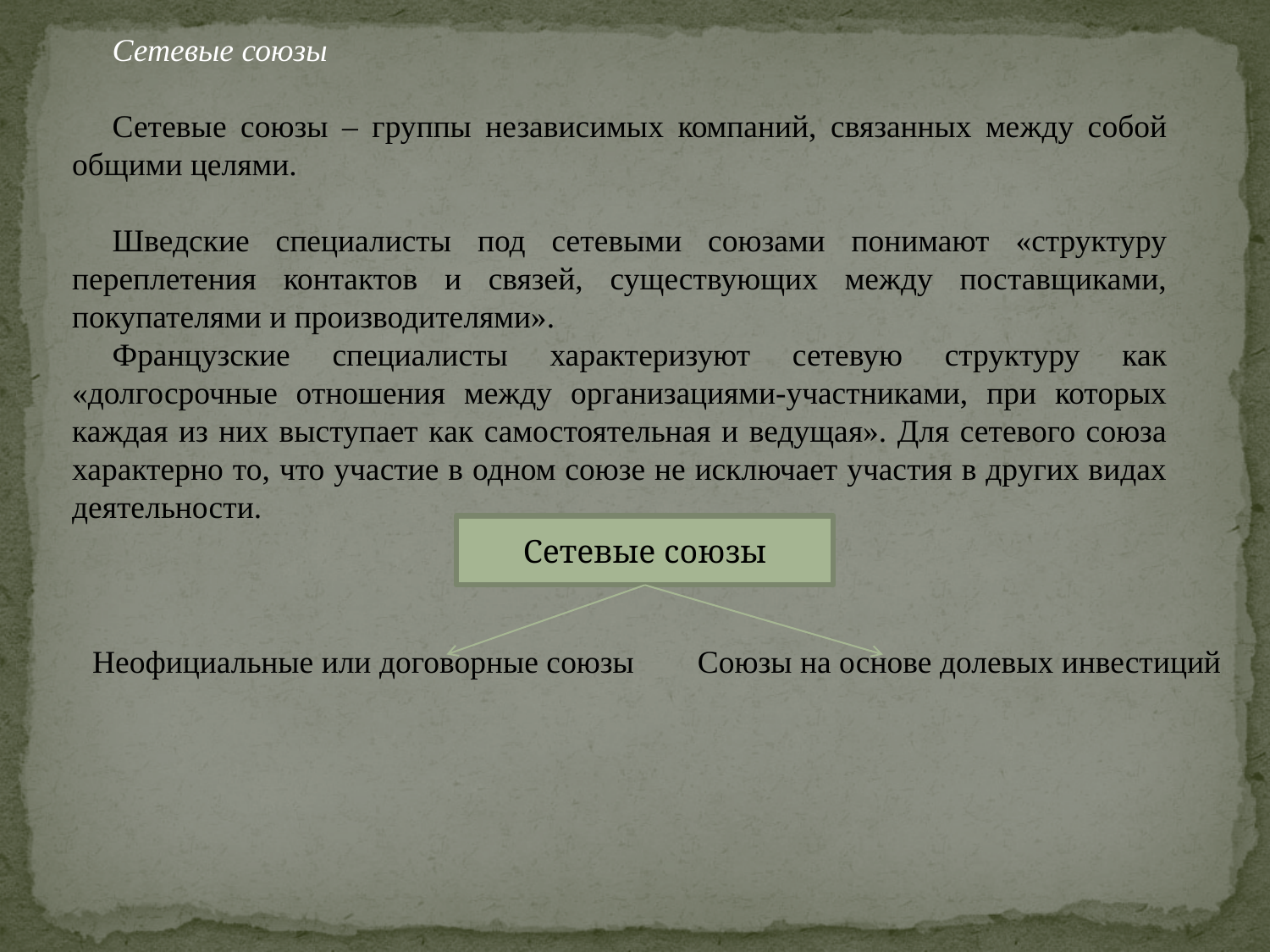

Сетевые союзы

Сетевые союзы – группы независимых компаний, связанных между собой общими целями.

Шведские специалисты под сетевыми союзами понимают «структуру переплетения контактов и связей, существующих между поставщиками, покупателями и производителями».
Французские специалисты характеризуют сетевую структуру как «долгосрочные отношения между организациями-участниками, при которых каждая из них выступает как самостоятельная и ведущая». Для сетевого союза характерно то, что участие в одном союзе не исключает участия в других видах деятельности.
Сетевые союзы
Неофициальные или договорные союзы
Союзы на основе долевых инвестиций